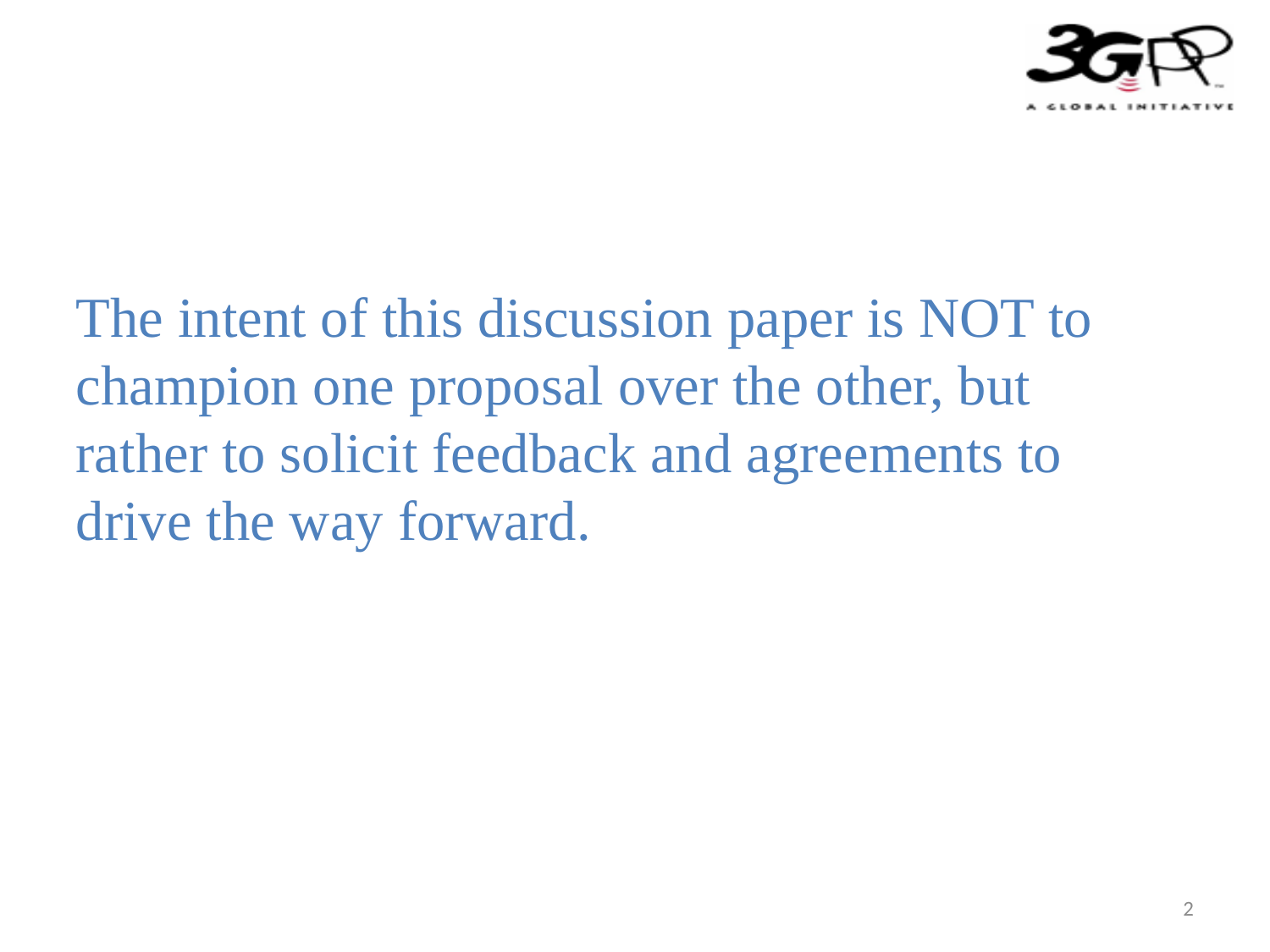

The intent of this discussion paper is NOT to champion one proposal over the other, but rather to solicit feedback and agreements to drive the way forward.
2